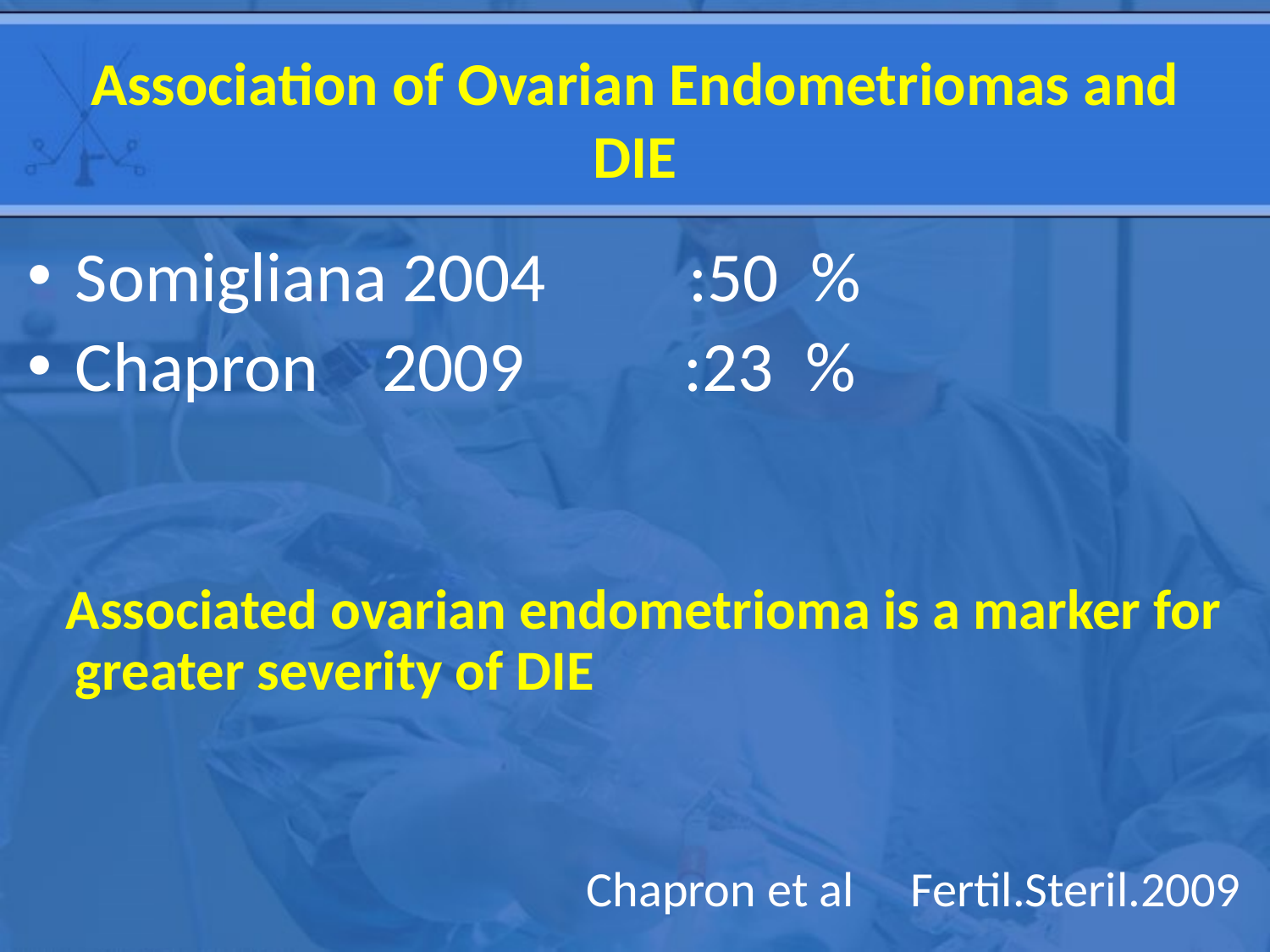

# Association of Ovarian Endometriomas and DIE
Somigliana 2004         :50  %
Chapron    2009          :23  %

   Associated ovarian endometrioma is a marker for greater severity of DIE

                                            Chapron et al     Fertil.Steril.2009